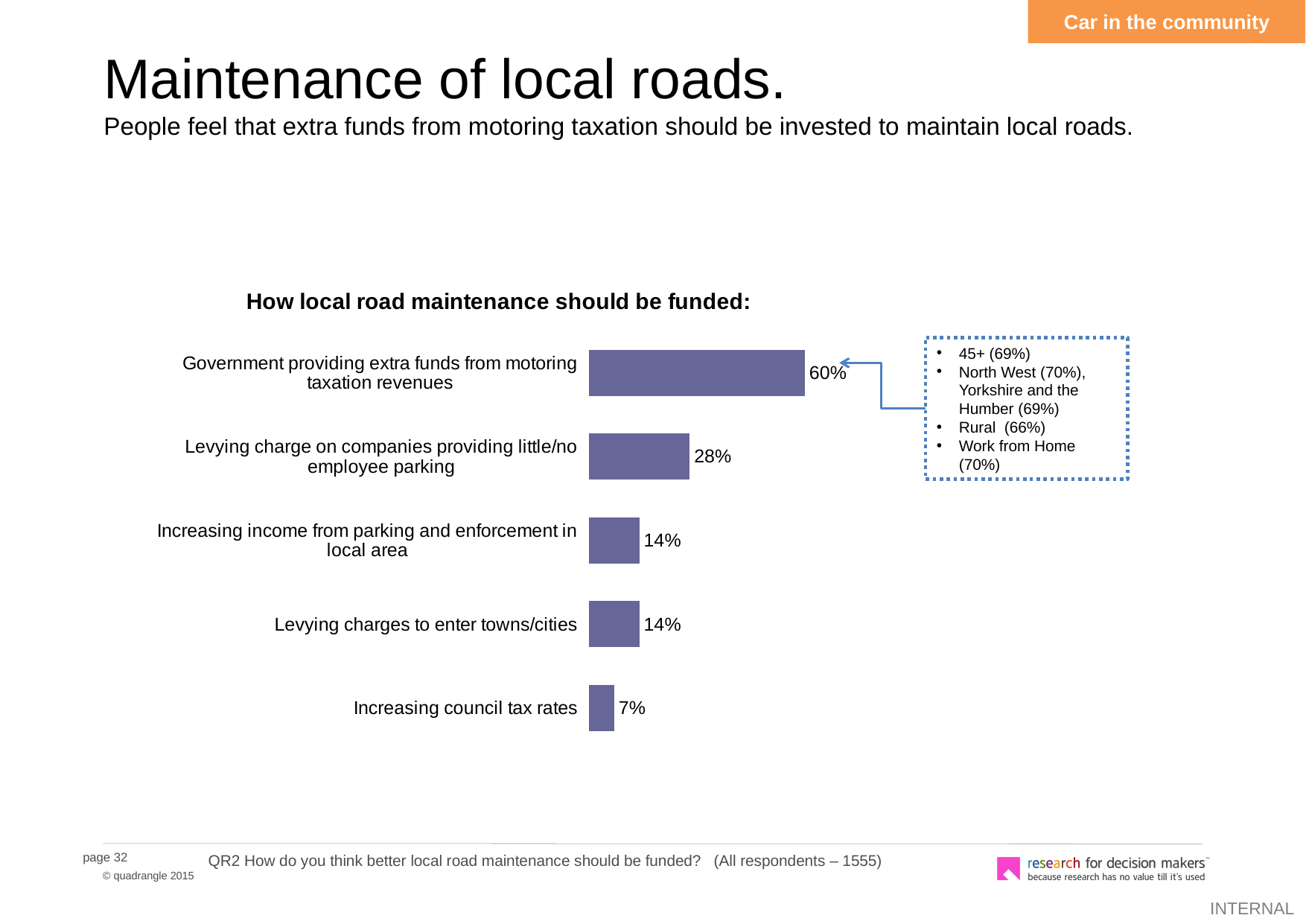

Car in the community
# Maintenance of local roads. People feel that extra funds from motoring taxation should be invested to maintain local roads.

### Chart: How local road maintenance should be funded:

| Category | How local road maintenance should be funded |
|---|---|
| Government providing extra funds from motoring taxation revenues | 0.6000000000000006 |
| Levying charge on companies providing little/no employee parking | 0.2800000000000001 |
| Increasing income from parking and enforcement in local area | 0.14 |
| Levying charges to enter towns/cities | 0.14 |
| Increasing council tax rates | 0.07000000000000002 |
45+ (69%)
North West (70%), Yorkshire and the Humber (69%)
Rural  (66%)
Work from Home (70%)

QR2 How do you think better local road maintenance should be funded?   (All respondents – 1555)